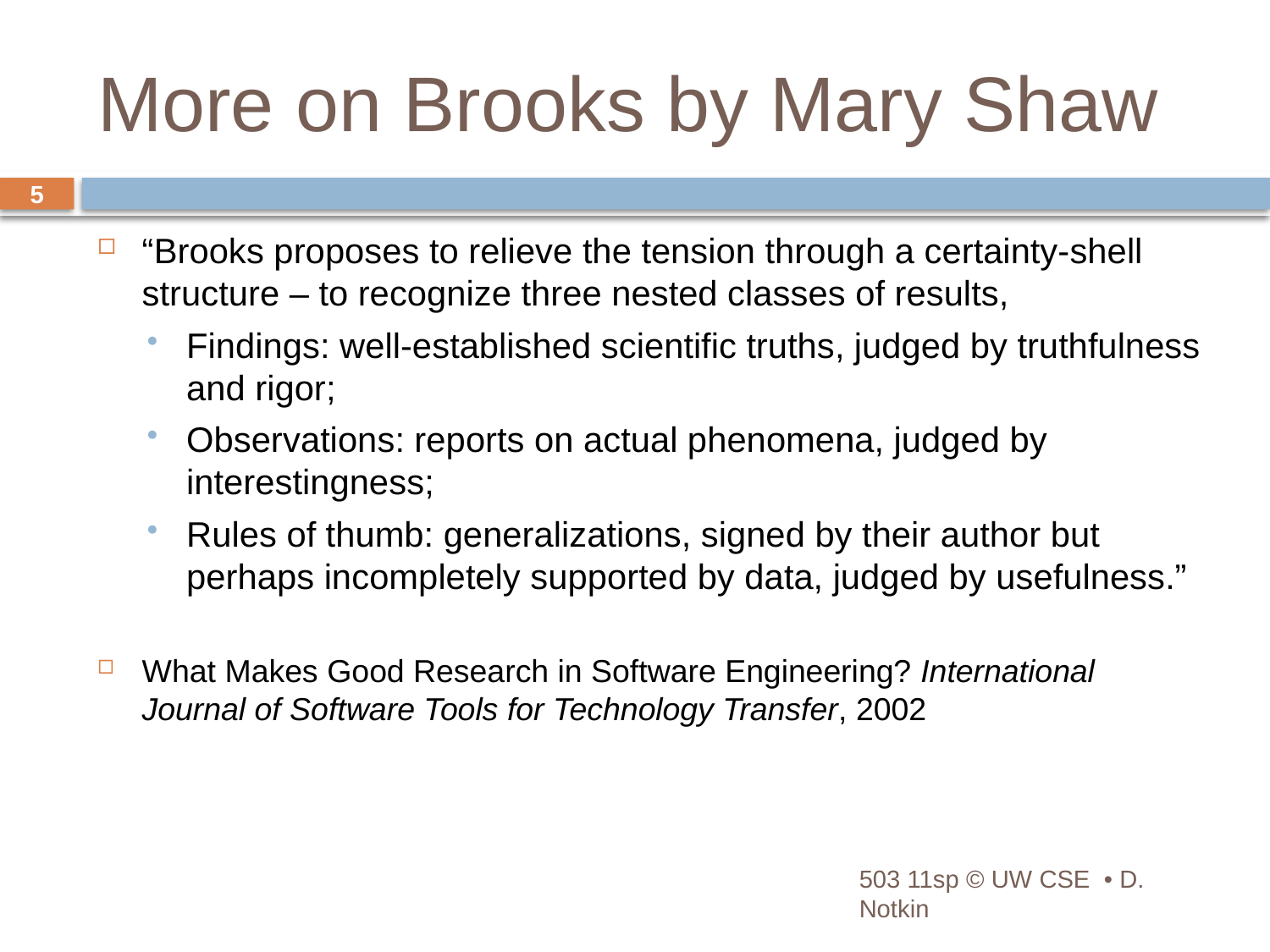

# More on Brooks by Mary Shaw
5
“Brooks proposes to relieve the tension through a certainty-shell structure – to recognize three nested classes of results,
Findings: well-established scientific truths, judged by truthfulness and rigor;
Observations: reports on actual phenomena, judged by interestingness;
Rules of thumb: generalizations, signed by their author but perhaps incompletely supported by data, judged by usefulness.”
What Makes Good Research in Software Engineering? International Journal of Software Tools for Technology Transfer, 2002
503 11sp © UW CSE  • D. Notkin